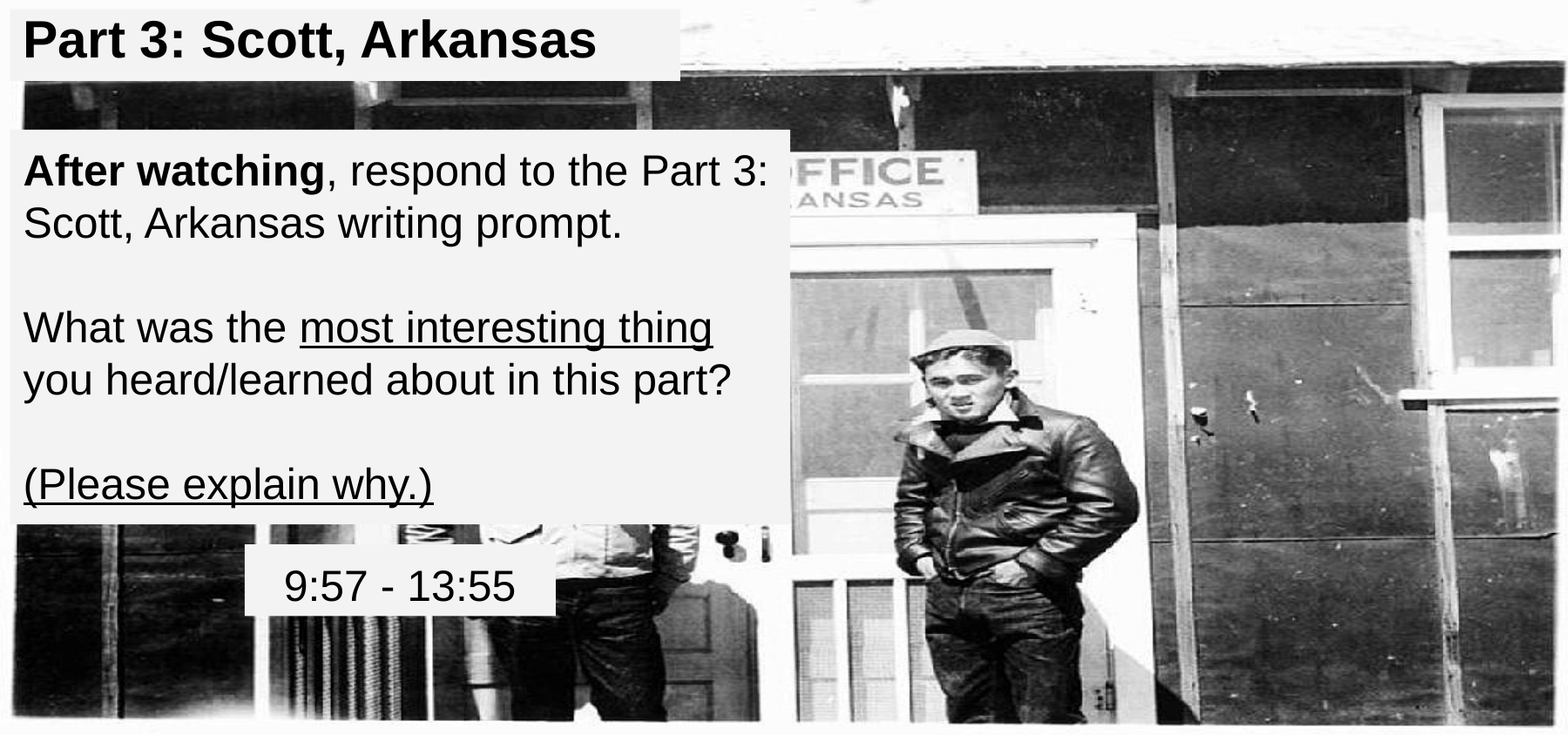

# Part 3: Scott, Arkansas
After watching, respond to the Part 3: Scott, Arkansas writing prompt.

What was the most interesting thing you heard/learned about in this part?

(Please explain why.)

9:57 - 13:55